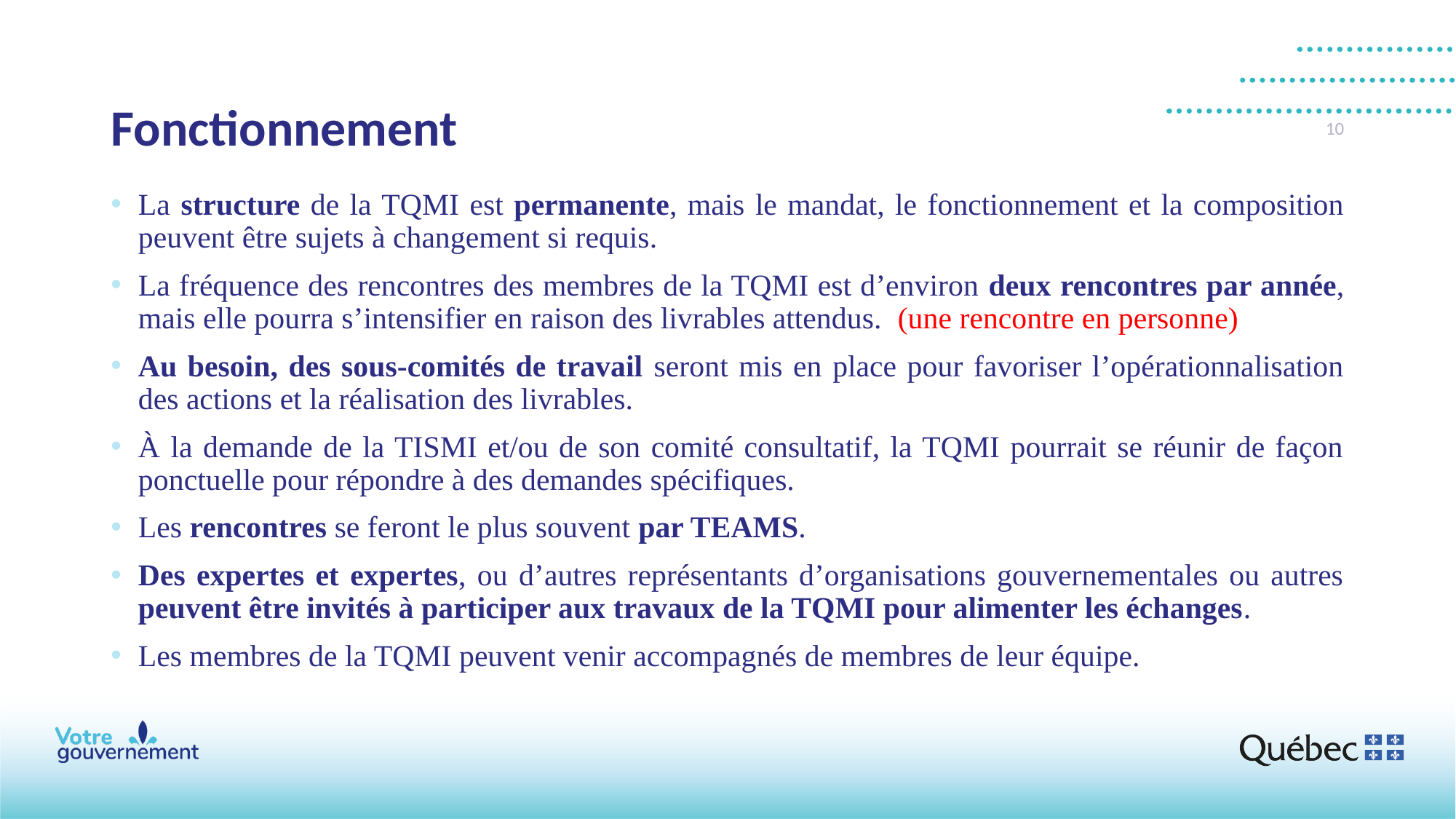

# Fonctionnement
10
La structure de la TQMI est permanente, mais le mandat, le fonctionnement et la composition peuvent être sujets à changement si requis.
La fréquence des rencontres des membres de la TQMI est d’environ deux rencontres par année, mais elle pourra s’intensifier en raison des livrables attendus.  (une rencontre en personne)
Au besoin, des sous-comités de travail seront mis en place pour favoriser l’opérationnalisation des actions et la réalisation des livrables.
À la demande de la TISMI et/ou de son comité consultatif, la TQMI pourrait se réunir de façon ponctuelle pour répondre à des demandes spécifiques.
Les rencontres se feront le plus souvent par TEAMS.
Des expertes et expertes, ou d’autres représentants d’organisations gouvernementales ou autres peuvent être invités à participer aux travaux de la TQMI pour alimenter les échanges.
Les membres de la TQMI peuvent venir accompagnés de membres de leur équipe.